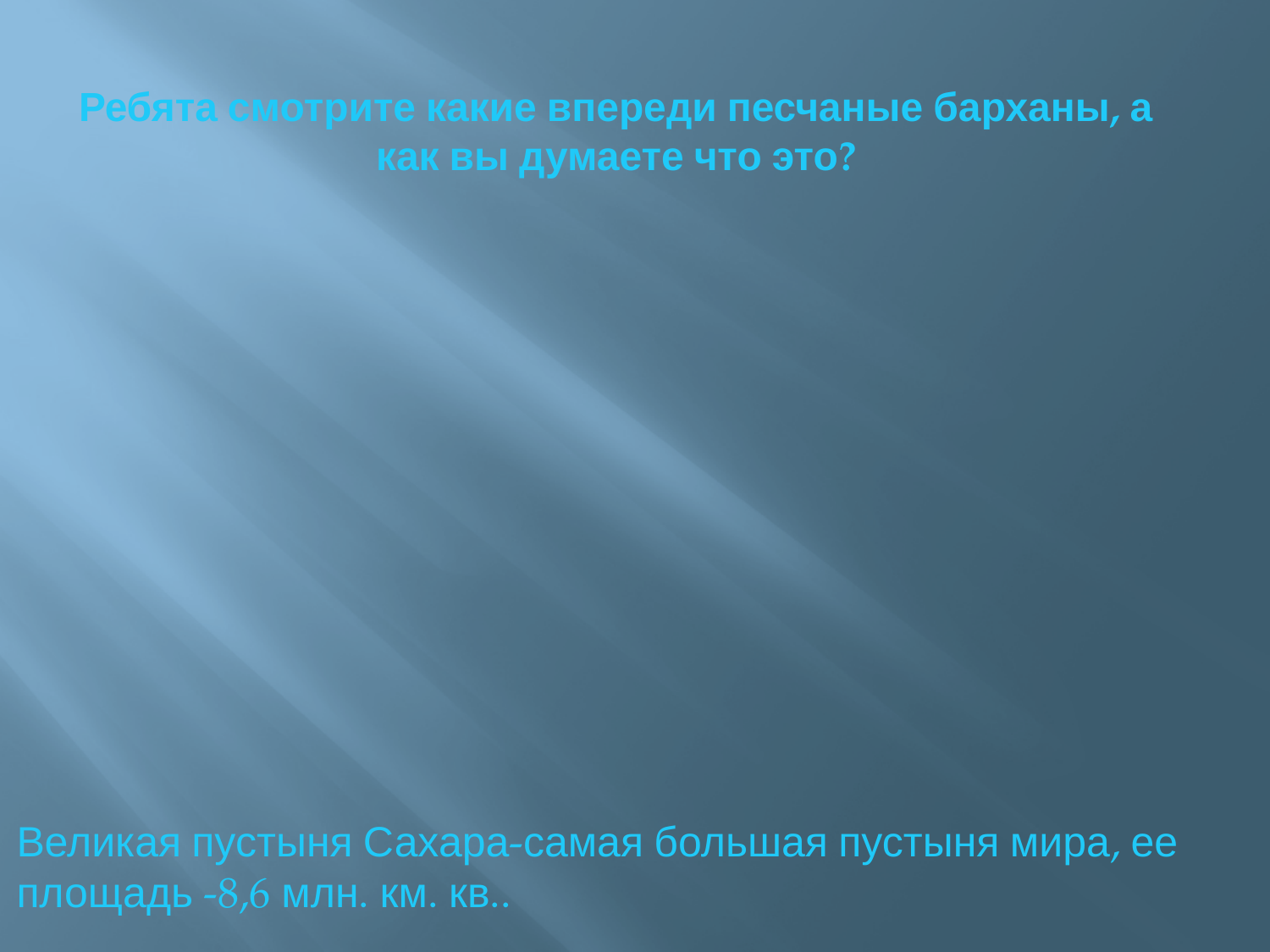

# Ребята смотрите какие впереди песчаные барханы, а как вы думаете что это?
Великая пустыня Сахара-самая большая пустыня мира, ее площадь -8,6 млн. км. кв..